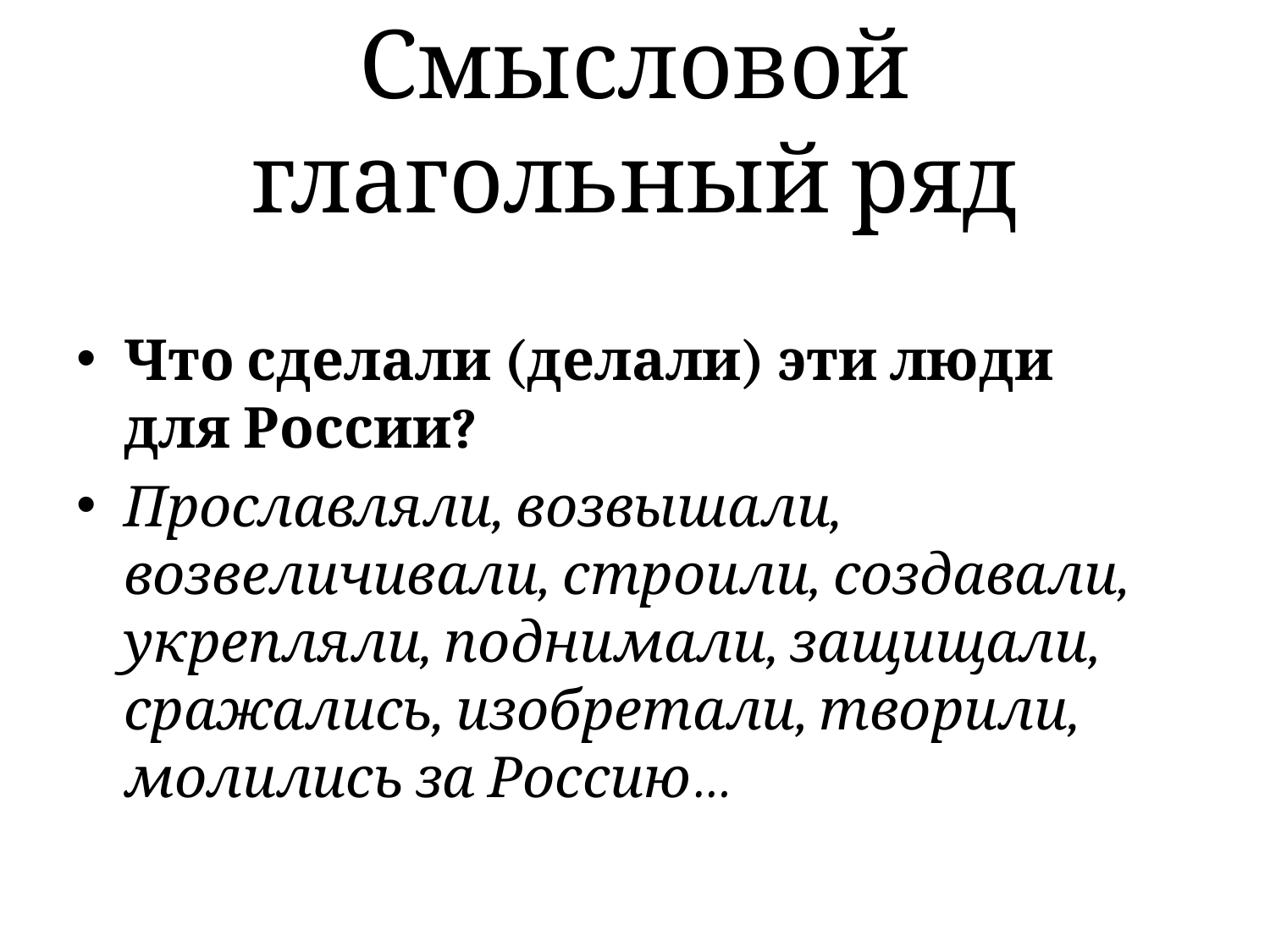

# Смысловой глагольный ряд
Что сделали (делали) эти люди для России?
Прославляли, возвышали, возвеличивали, строили, создавали, укрепляли, поднимали, защищали, сражались, изобретали, творили, молились за Россию…